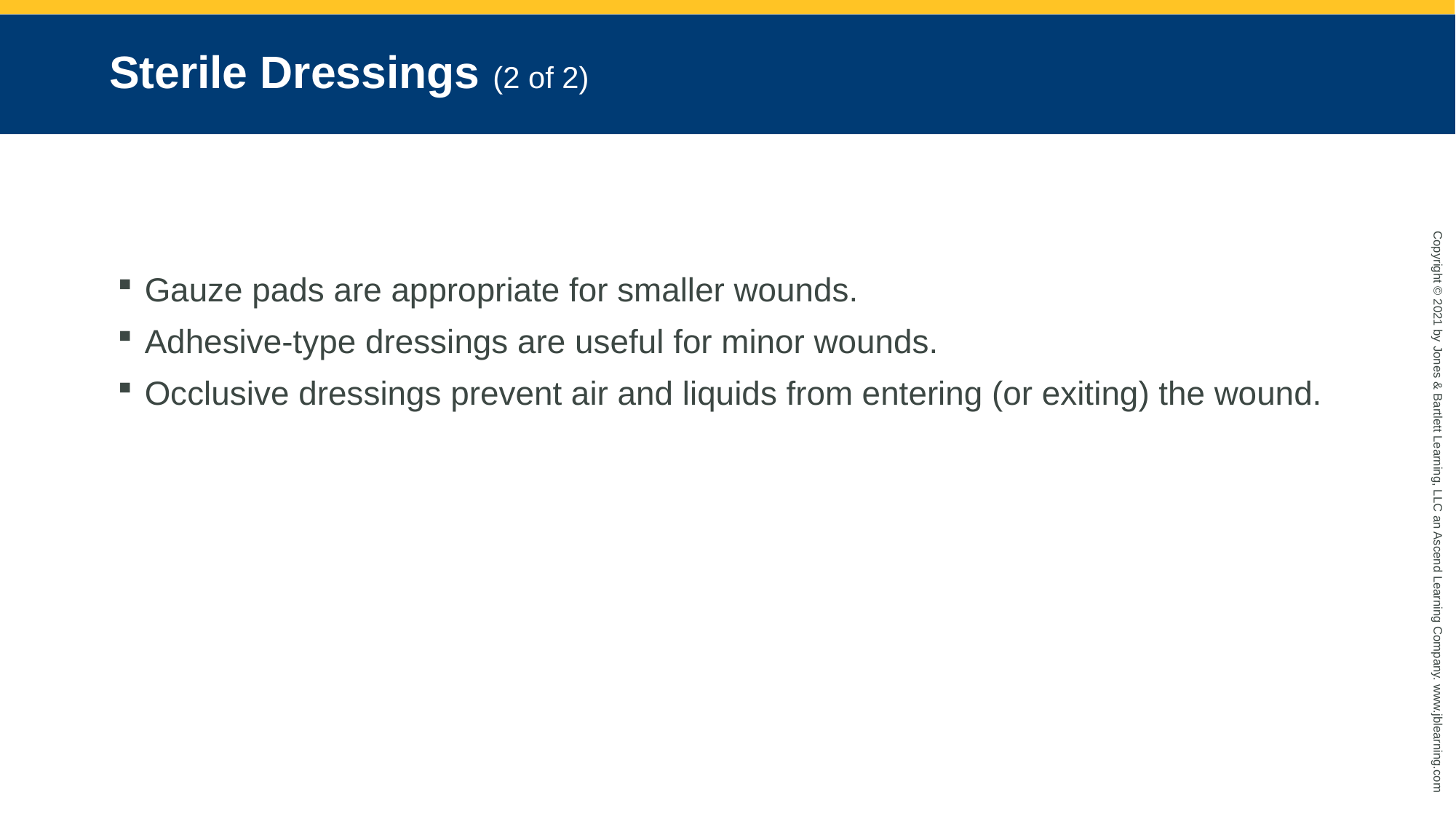

# Sterile Dressings (2 of 2)
Gauze pads are appropriate for smaller wounds.
Adhesive-type dressings are useful for minor wounds.
Occlusive dressings prevent air and liquids from entering (or exiting) the wound.